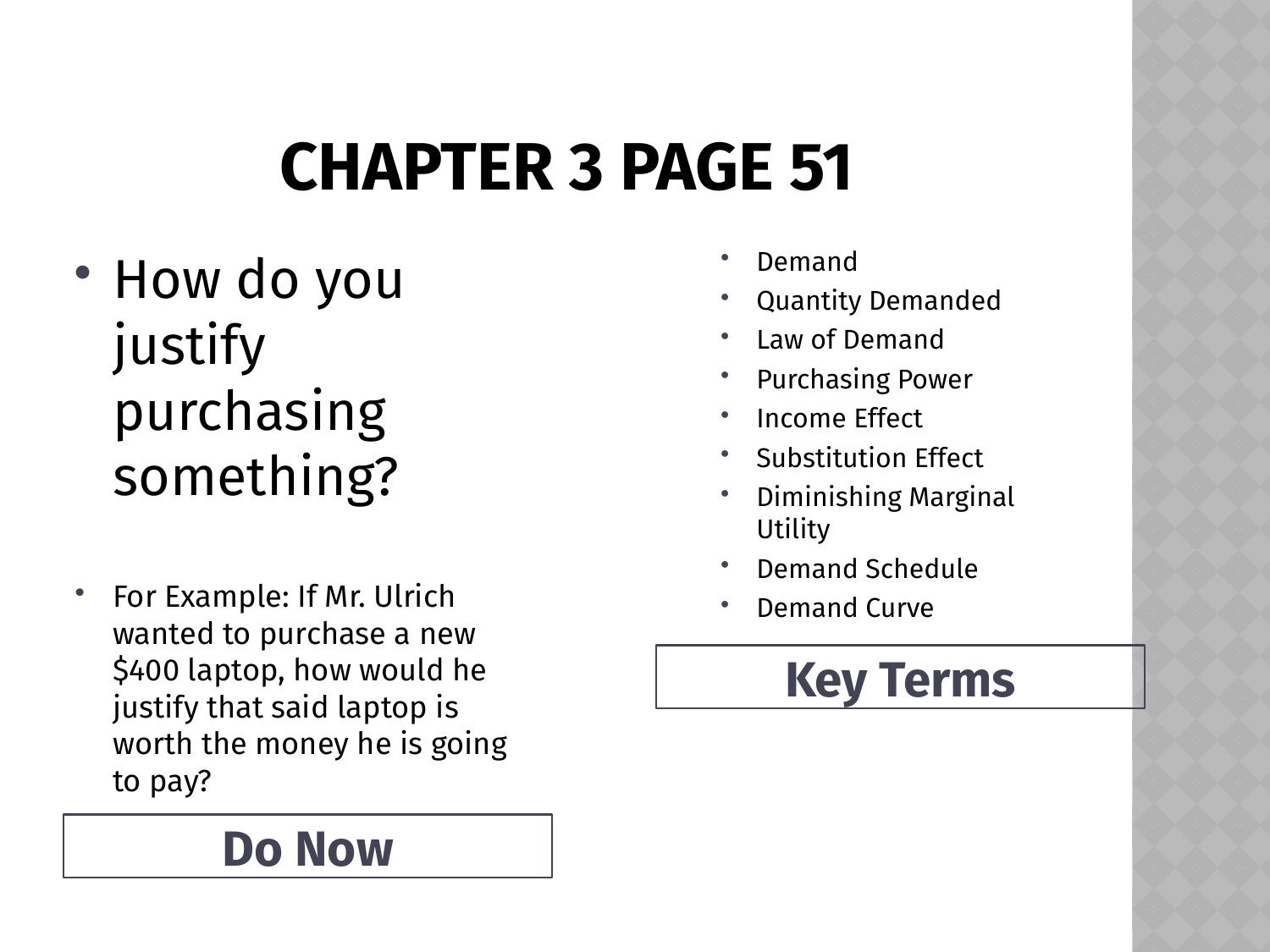

# Chapter 3 Page 51
How do you justify purchasing something?

For Example: If Mr. Ulrich wanted to purchase a new $400 laptop, how would he justify that said laptop is worth the money he is going to pay?
Demand
Quantity Demanded
Law of Demand
Purchasing Power
Income Effect
Substitution Effect
Diminishing Marginal Utility
Demand Schedule
Demand Curve
Key Terms
Do Now